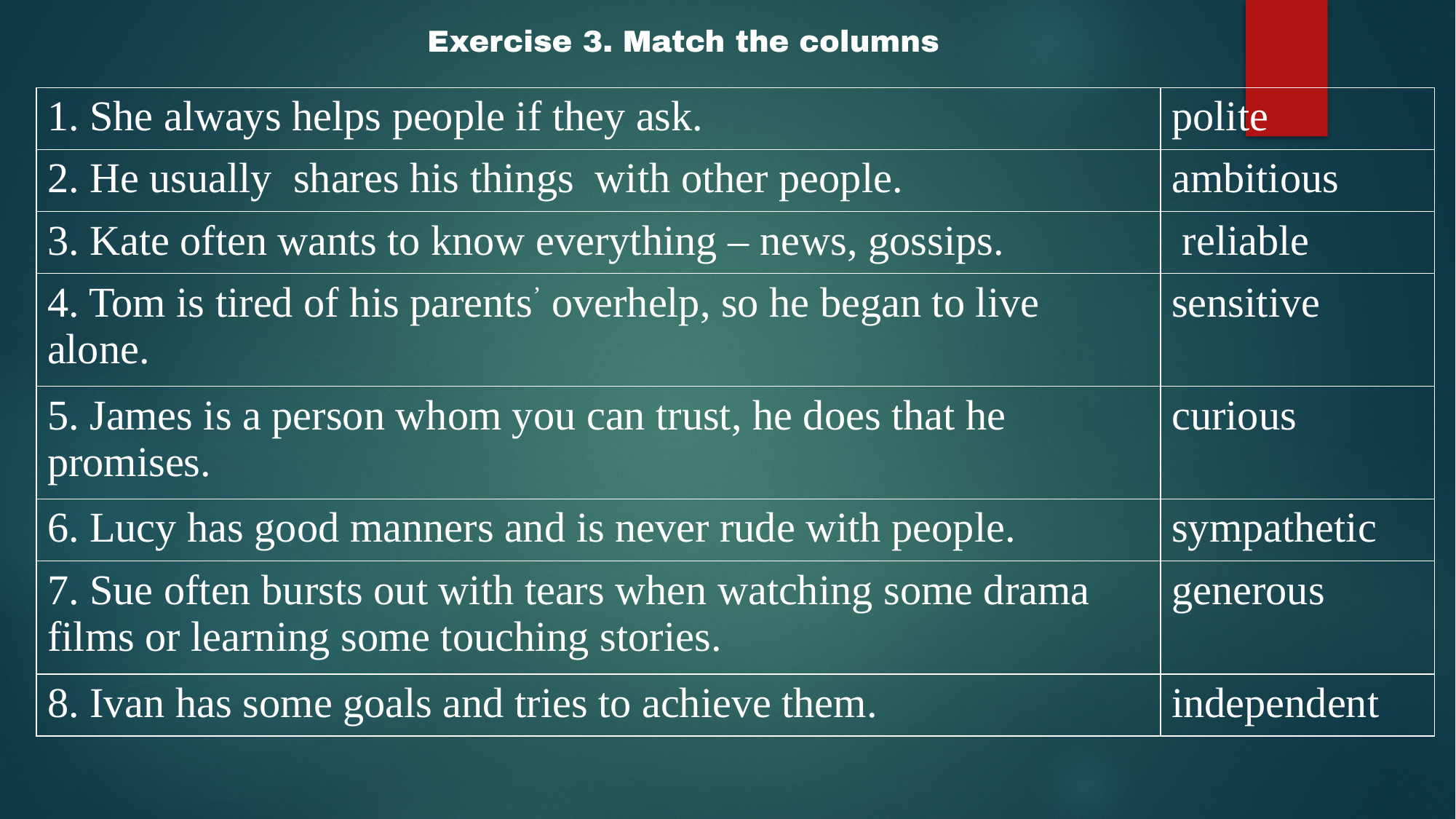

Exercise 3. Match the columns
| 1. She always helps people if they ask. | polite |
| --- | --- |
| 2. He usually shares his things with other people. | ambitious |
| 3. Kate often wants to know everything – news, gossips. | reliable |
| 4. Tom is tired of his parents’ overhelp, so he began to live alone. | sensitive |
| 5. James is a person whom you can trust, he does that he promises. | curious |
| 6. Lucy has good manners and is never rude with people. | sympathetic |
| 7. Sue often bursts out with tears when watching some drama films or learning some touching stories. | generous |
| 8. Ivan has some goals and tries to achieve them. | independent |